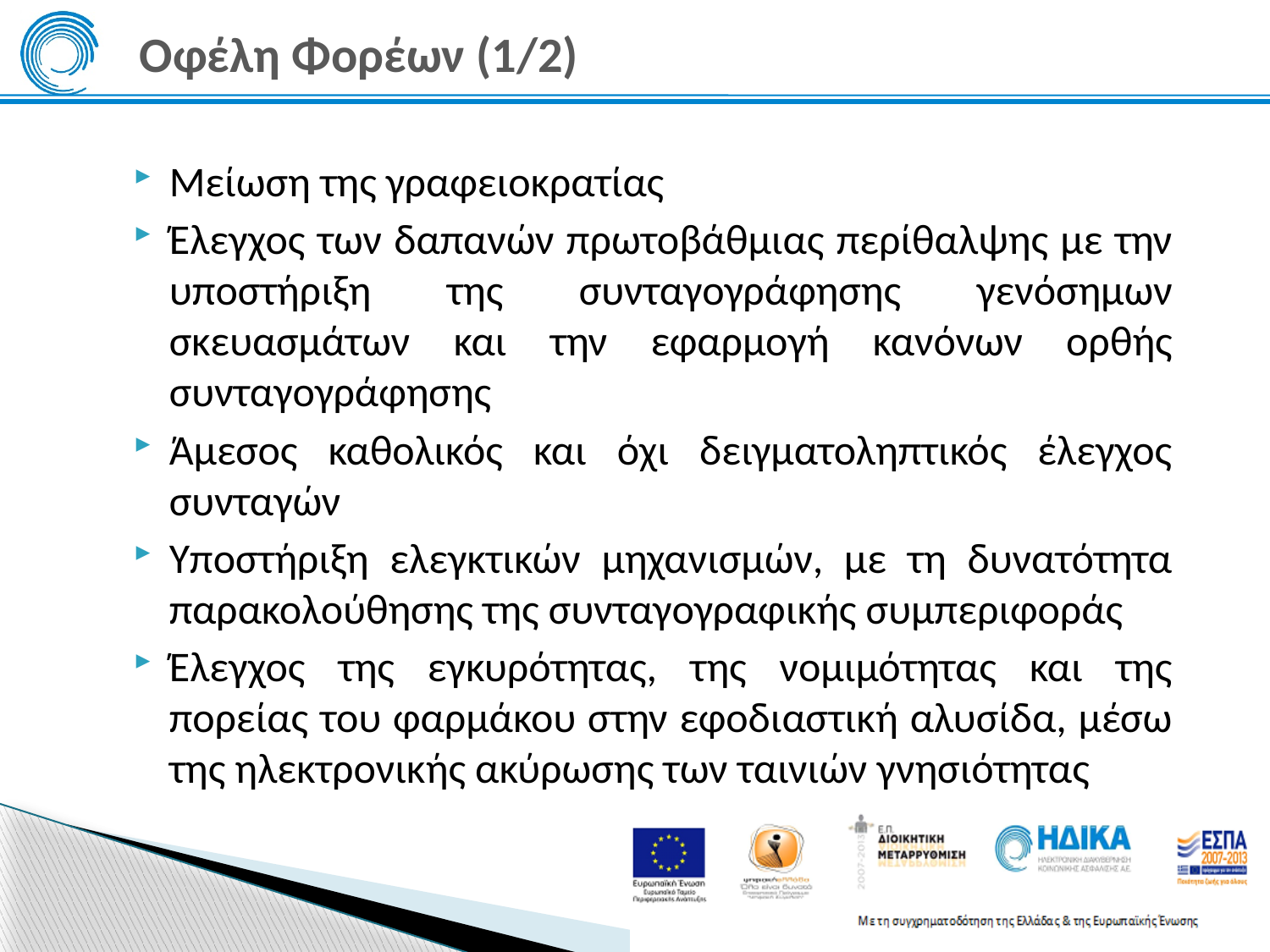

# Οφέλη Φορέων (1/2)

Μείωση της γραφειοκρατίας
Έλεγχος των δαπανών πρωτοβάθμιας περίθαλψης με την υποστήριξη της συνταγογράφησης γενόσημων σκευασμάτων και την εφαρμογή κανόνων ορθής συνταγογράφησης
Άμεσος καθολικός και όχι δειγματοληπτικός έλεγχος συνταγών
Υποστήριξη ελεγκτικών μηχανισμών, με τη δυνατότητα παρακολούθησης της συνταγογραφικής συμπεριφοράς
Έλεγχος της εγκυρότητας, της νομιμότητας και της πορείας του φαρμάκου στην εφοδιαστική αλυσίδα, μέσω της ηλεκτρονικής ακύρωσης των ταινιών γνησιότητας